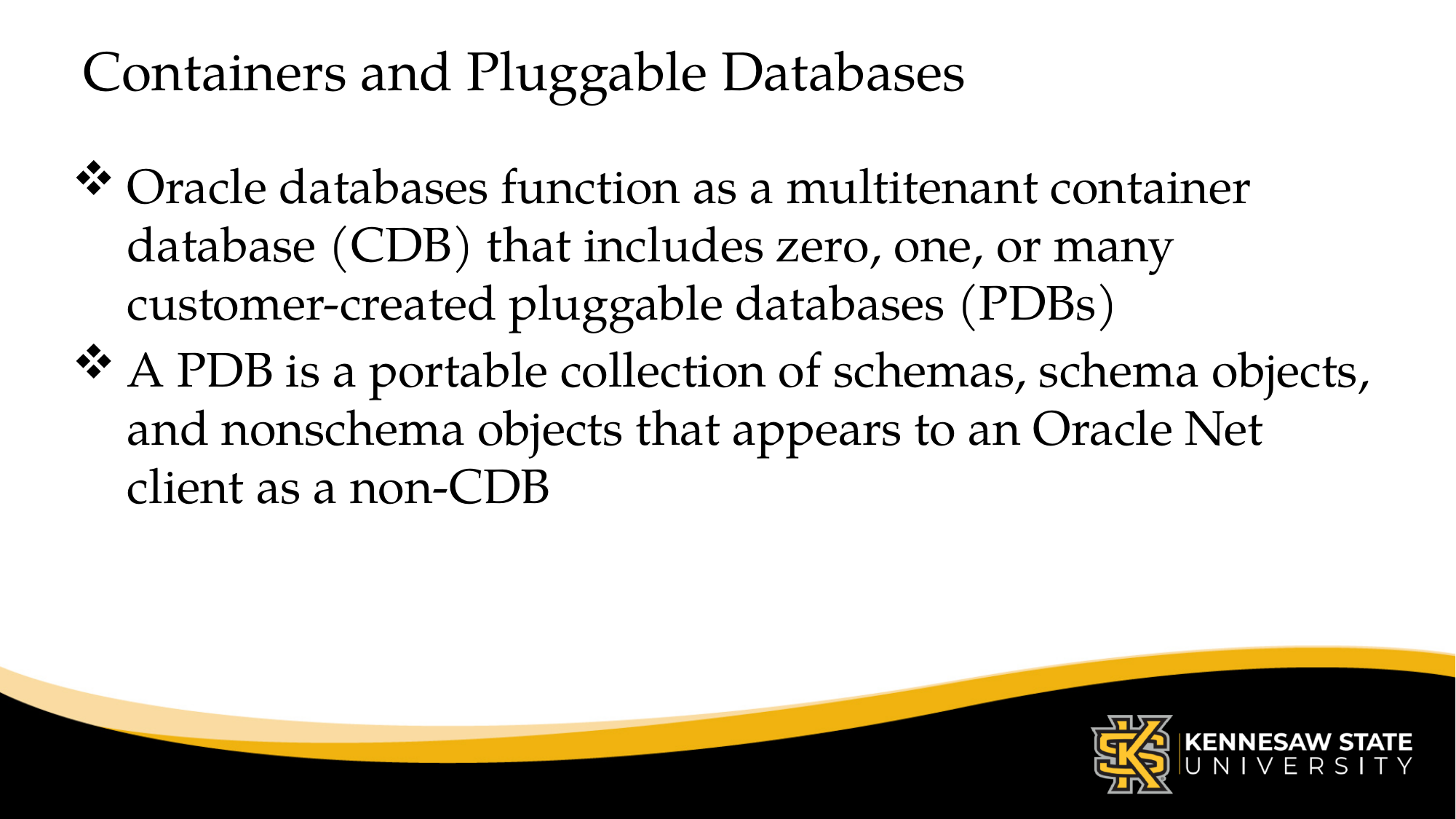

# Containers and Pluggable Databases
Oracle databases function as a multitenant container database (CDB) that includes zero, one, or many customer-created pluggable databases (PDBs)
A PDB is a portable collection of schemas, schema objects, and nonschema objects that appears to an Oracle Net client as a non-CDB